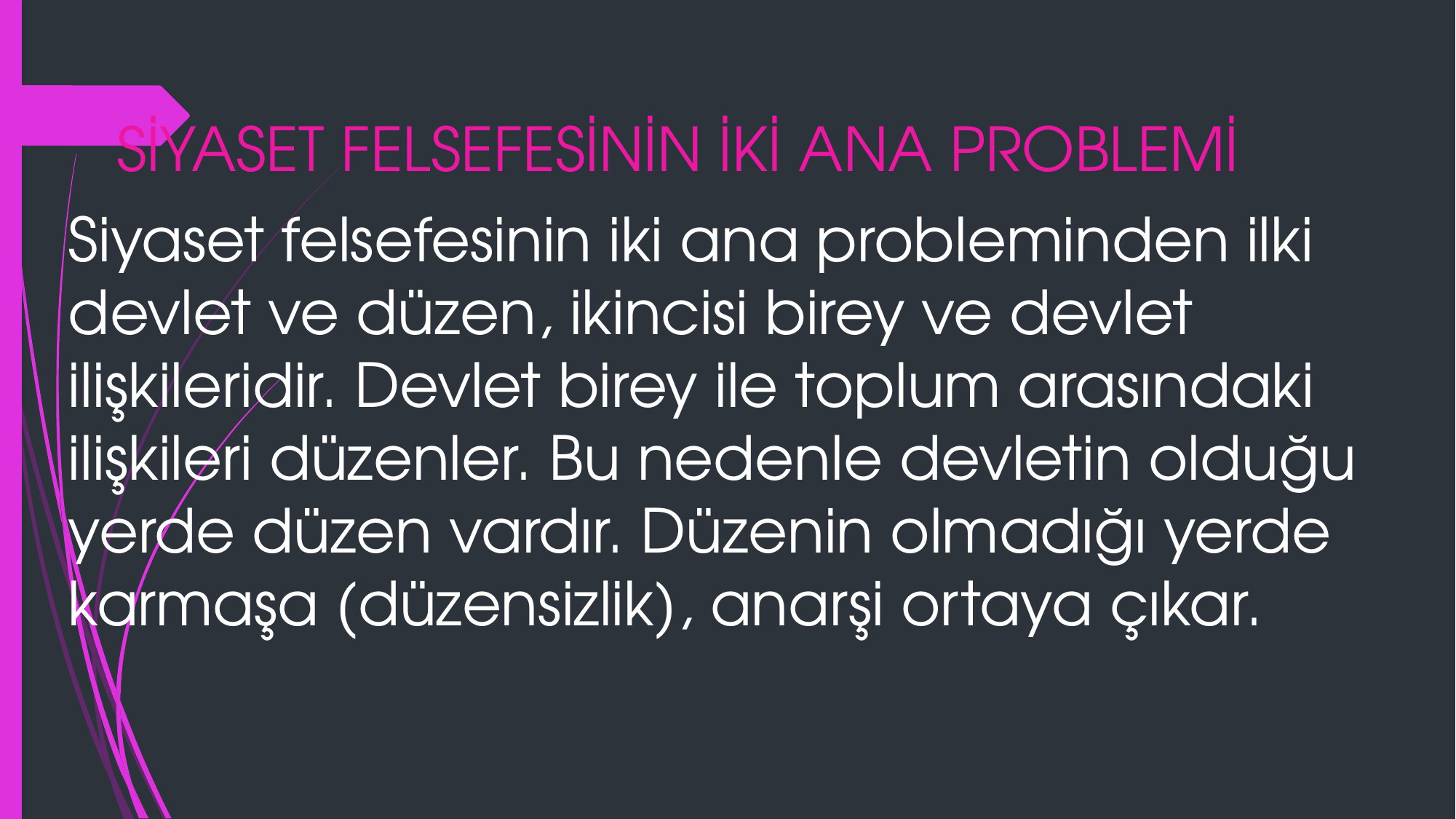

SİYASET FELSEFESİNİN İKİ ANA PROBLEMİ

Siyaset felsefesinin iki ana probleminden ilki devlet ve düzen, ikincisi birey ve devlet ilişkileridir. Devlet birey ile toplum arasındaki ilişkileri düzenler. Bu nedenle devletin olduğu yerde düzen vardır. Düzenin olmadığı yerde karmaşa (düzensizlik), anarşi ortaya çıkar.